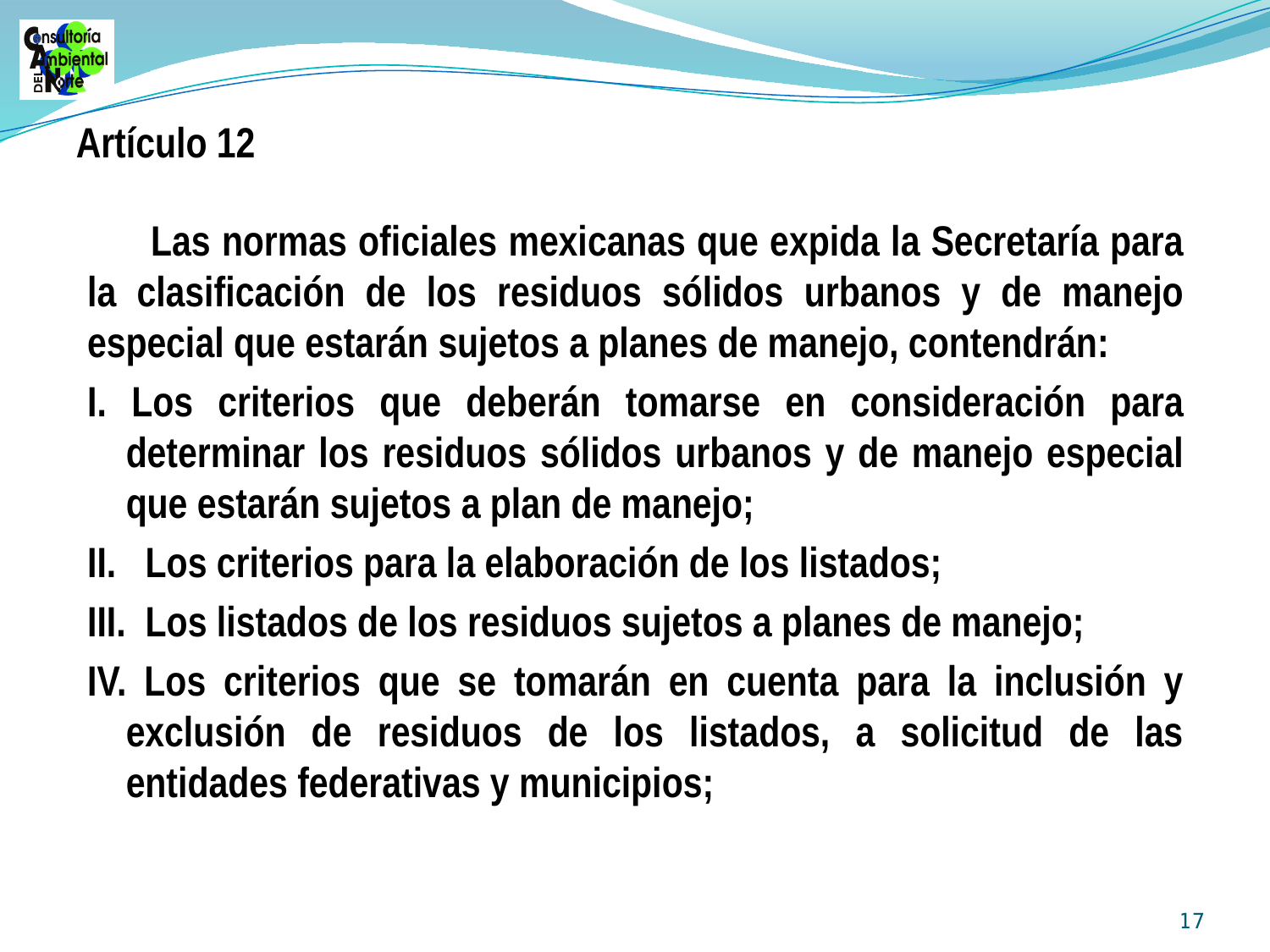

Artículo 12

Las normas oficiales mexicanas que expida la Secretaría para la clasificación de los residuos sólidos urbanos y de manejo especial que estarán sujetos a planes de manejo, contendrán:
I. Los criterios que deberán tomarse en consideración para determinar los residuos sólidos urbanos y de manejo especial que estarán sujetos a plan de manejo;
II.   Los criterios para la elaboración de los listados;
III.  Los listados de los residuos sujetos a planes de manejo;
IV. Los criterios que se tomarán en cuenta para la inclusión y exclusión de residuos de los listados, a solicitud de las entidades federativas y municipios;
17